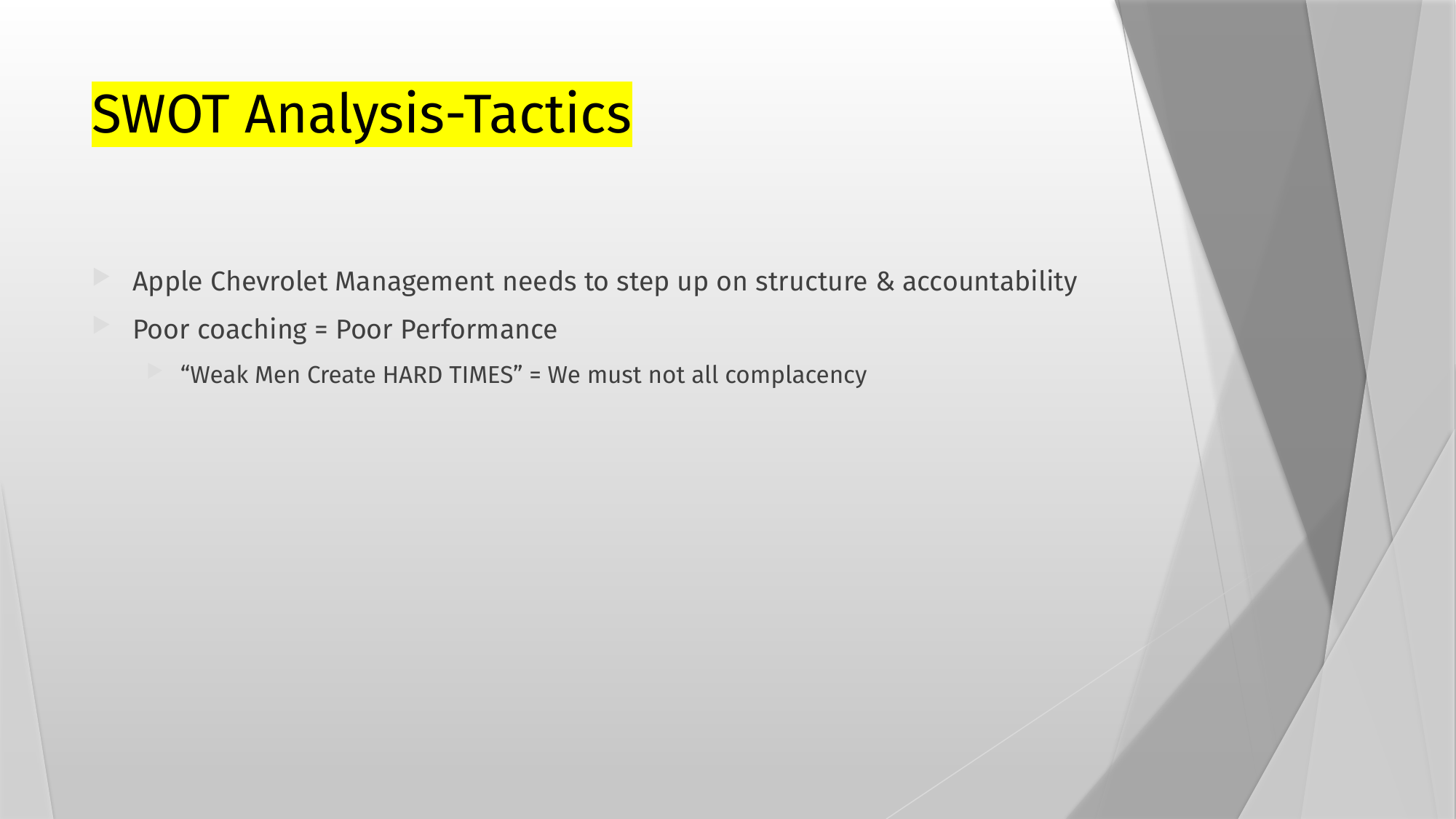

# SWOT Analysis-Tactics
Apple Chevrolet Management needs to step up on structure & accountability
Poor coaching = Poor Performance
“Weak Men Create HARD TIMES” = We must not all complacency